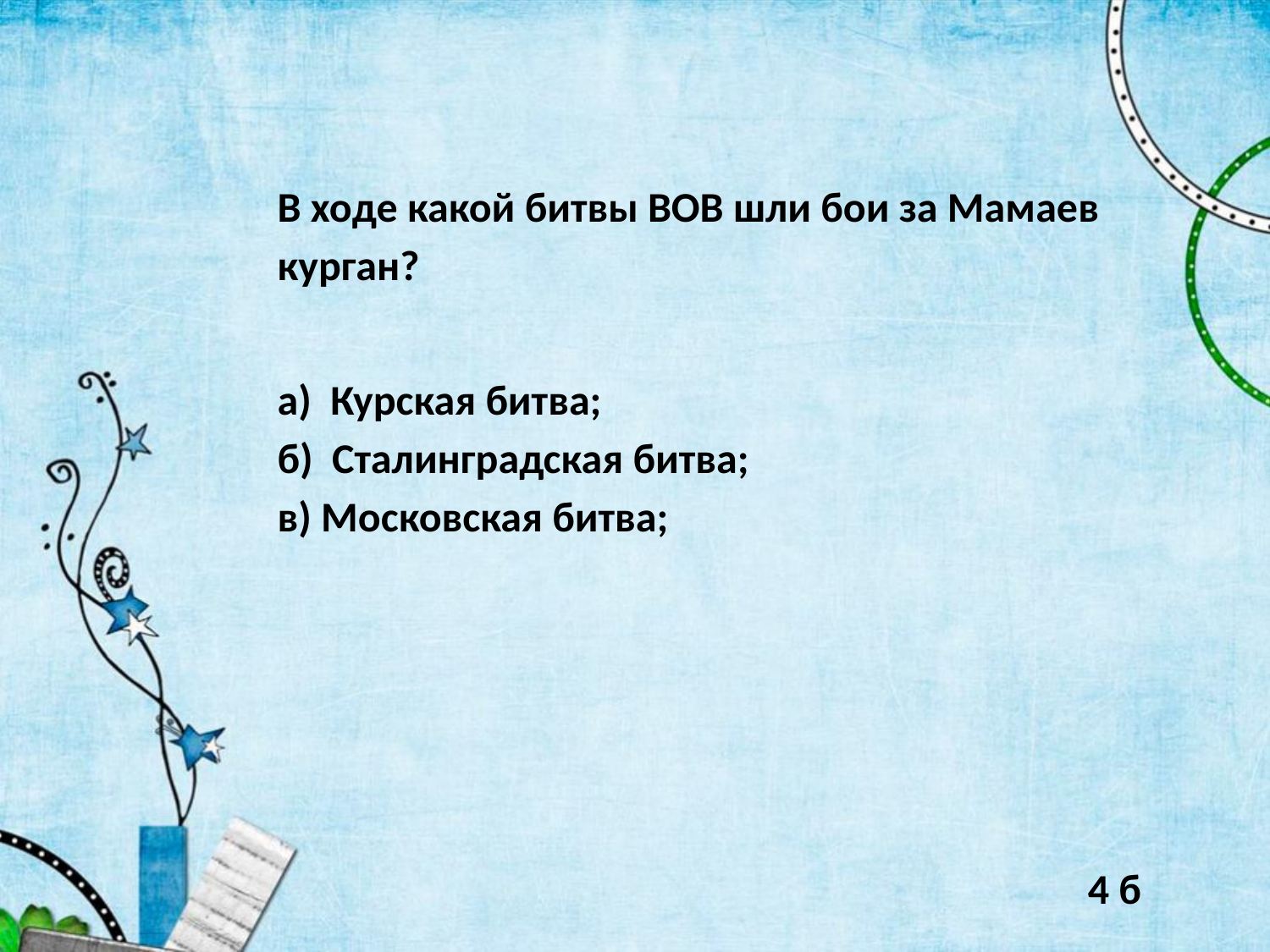

В ходе какой битвы ВОВ шли бои за Мамаев курган?
а)  Курская битва;
б)  Сталинградская битва;
в) Московская битва;
4 б